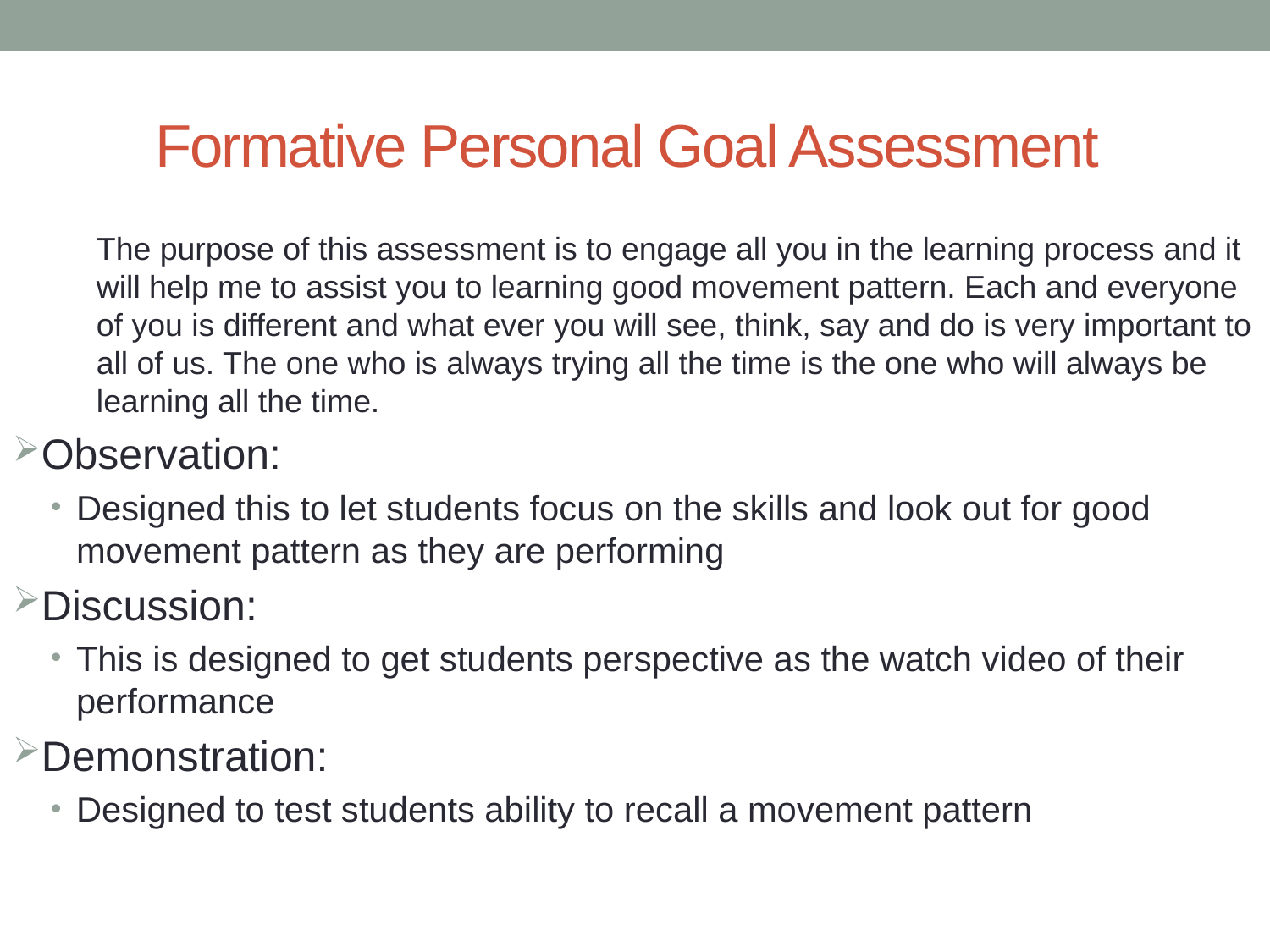

# Formative Personal Goal Assessment
The purpose of this assessment is to engage all you in the learning process and it will help me to assist you to learning good movement pattern. Each and everyone of you is different and what ever you will see, think, say and do is very important to all of us. The one who is always trying all the time is the one who will always be learning all the time.
Observation:
Designed this to let students focus on the skills and look out for good movement pattern as they are performing
Discussion:
This is designed to get students perspective as the watch video of their performance
Demonstration:
Designed to test students ability to recall a movement pattern